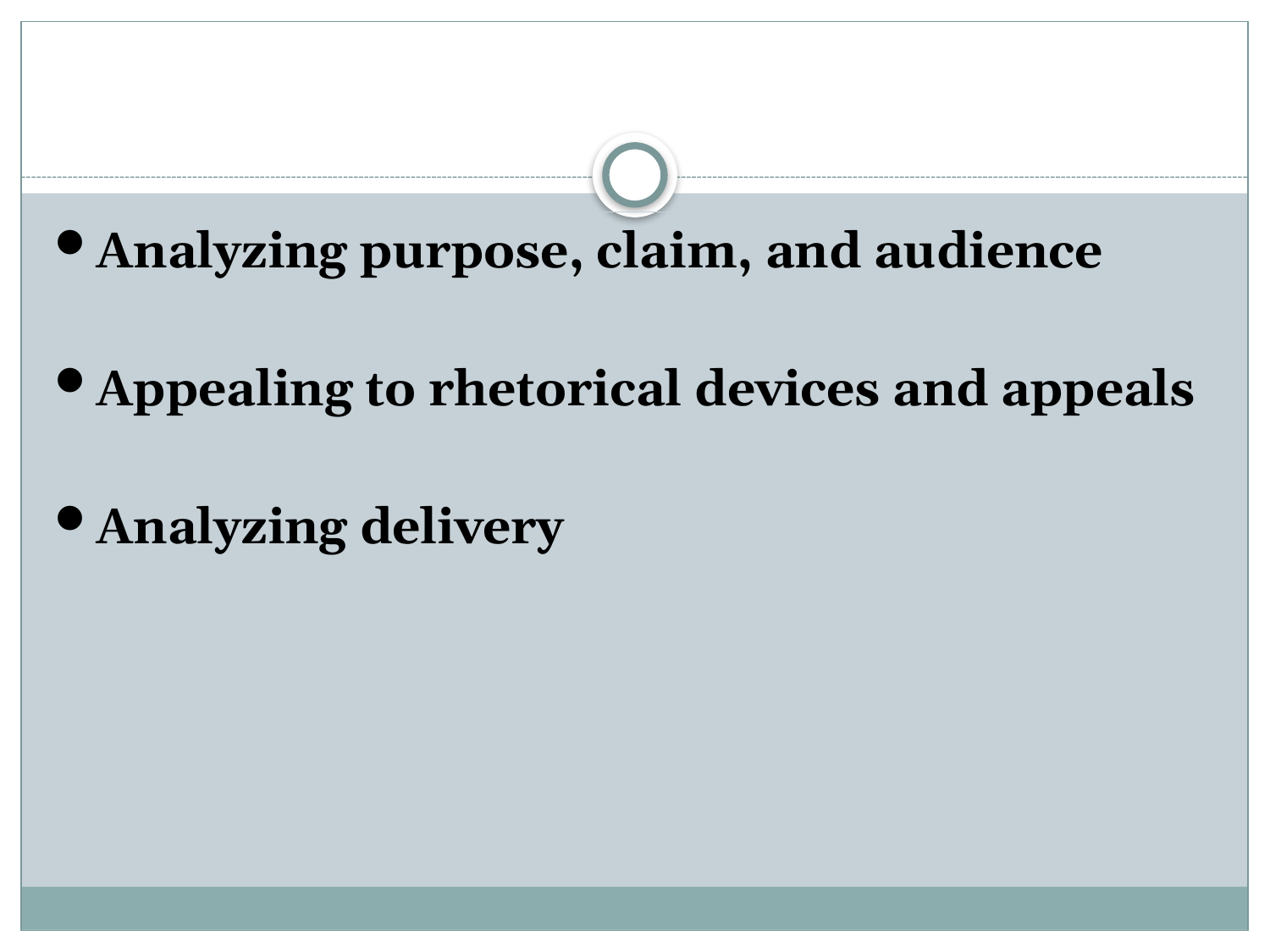

#
Analyzing purpose, claim, and audience

Appealing to rhetorical devices and appeals

Analyzing delivery